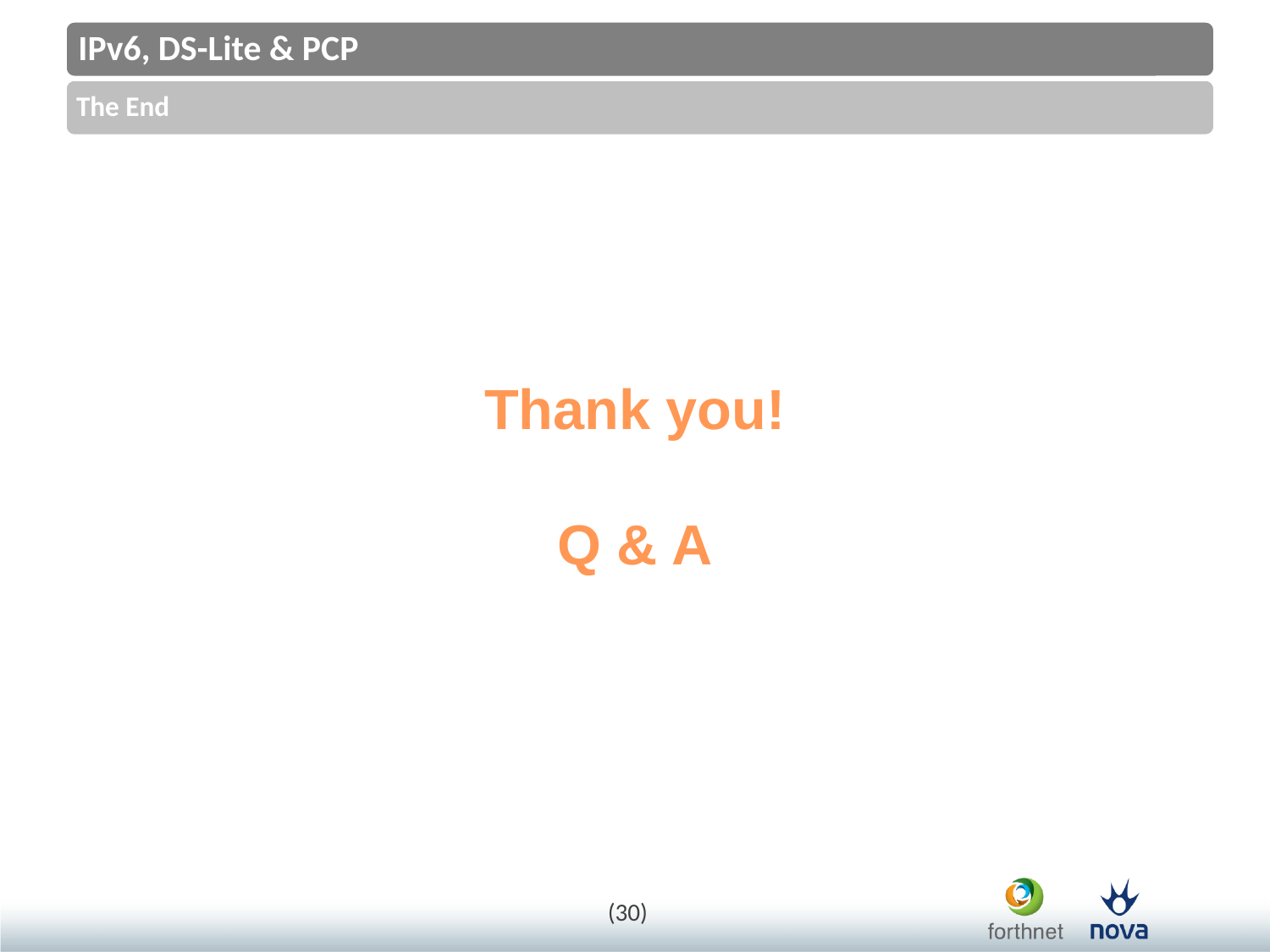

IPv6, DS-Lite & PCP
The End
Thank you!

Q & A
(30)